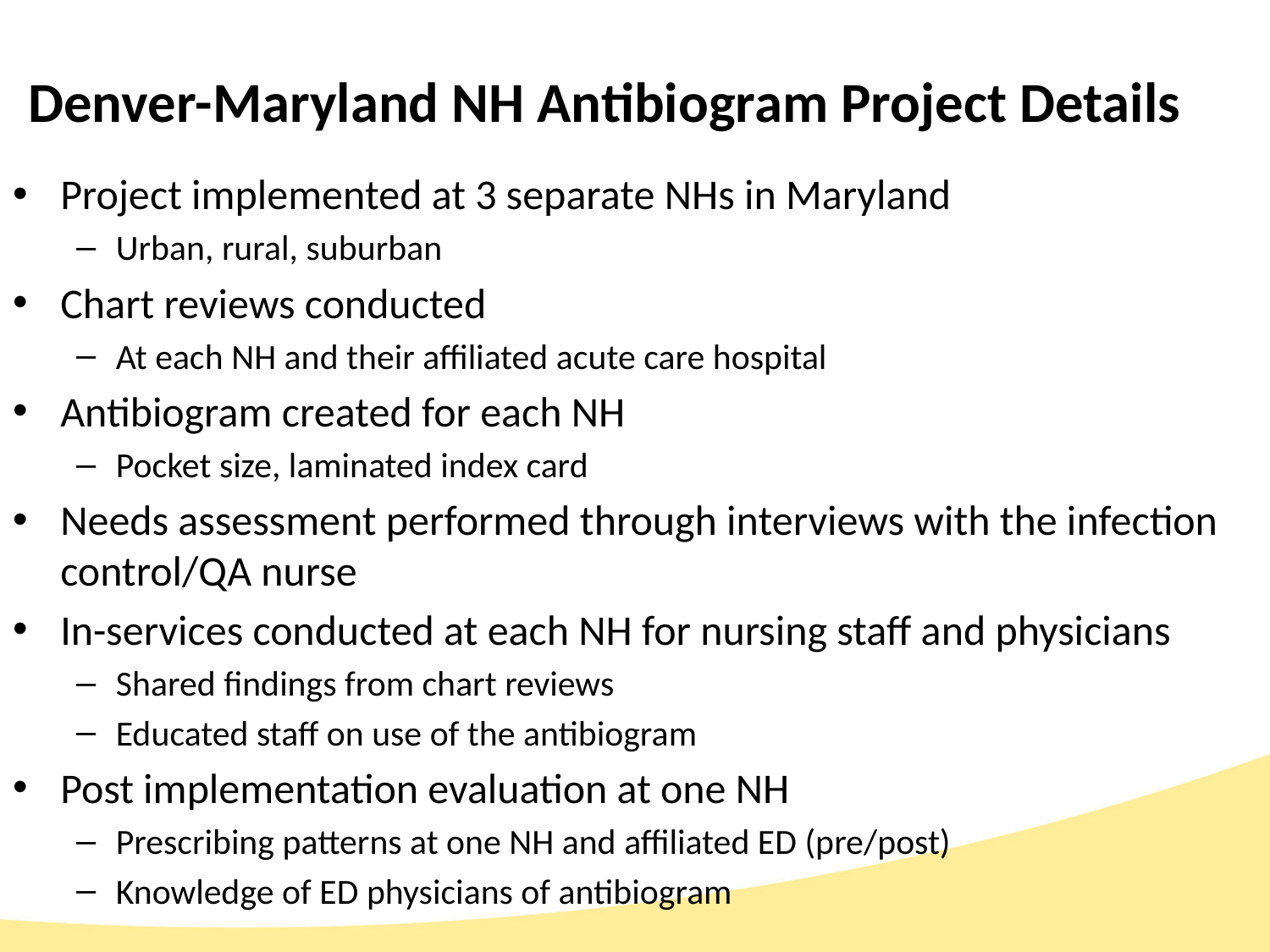

# Denver-Maryland NH Antibiogram Project Details
Project implemented at 3 separate NHs in Maryland
Urban, rural, suburban
Chart reviews conducted
At each NH and their affiliated acute care hospital
Antibiogram created for each NH
Pocket size, laminated index card
Needs assessment performed through interviews with the infection control/QA nurse
In-services conducted at each NH for nursing staff and physicians
Shared findings from chart reviews
Educated staff on use of the antibiogram
Post implementation evaluation at one NH
Prescribing patterns at one NH and affiliated ED (pre/post)
Knowledge of ED physicians of antibiogram